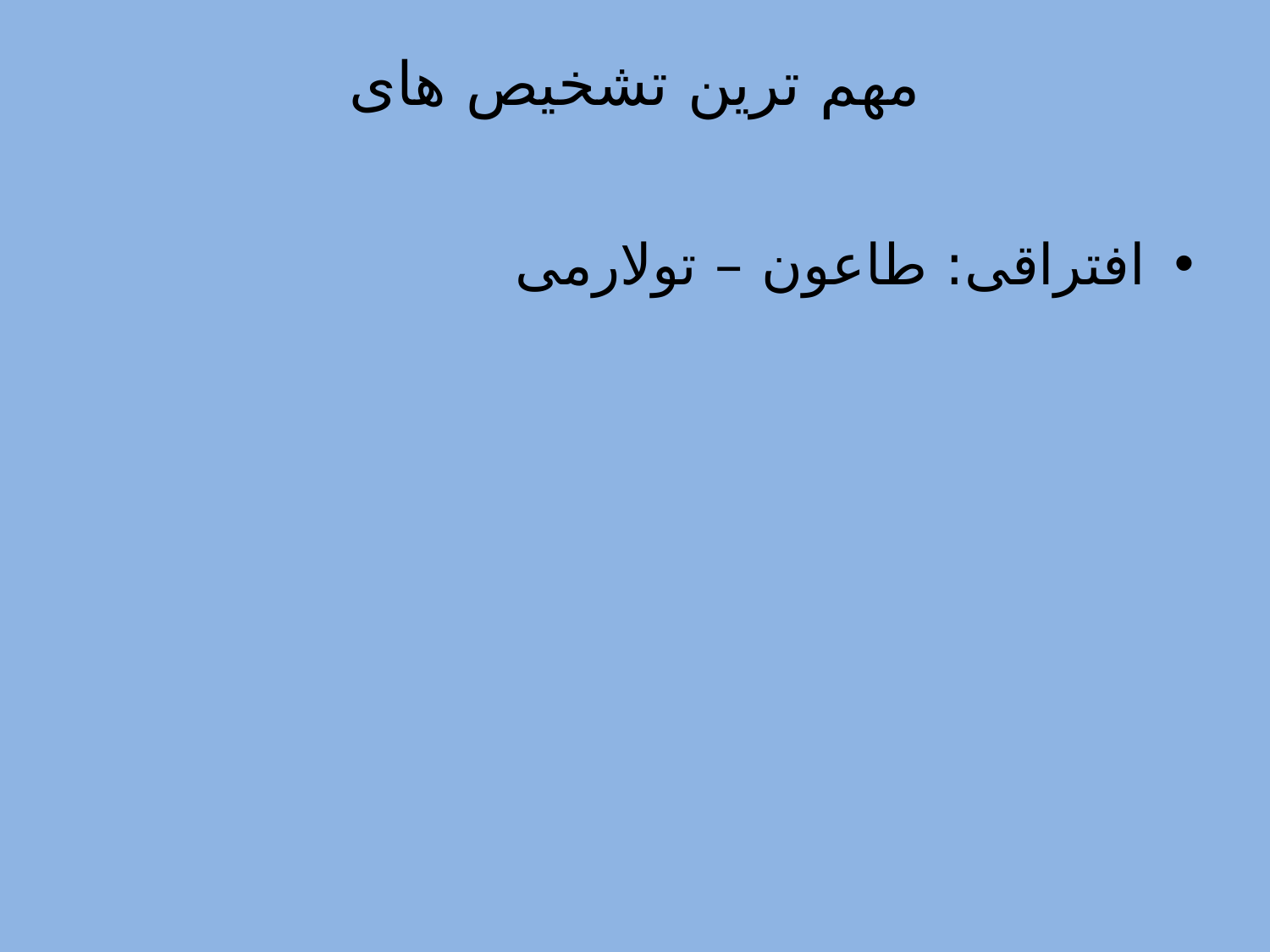

# مهم ترین تشخیص های
افتراقی: طاعون – تولارمی